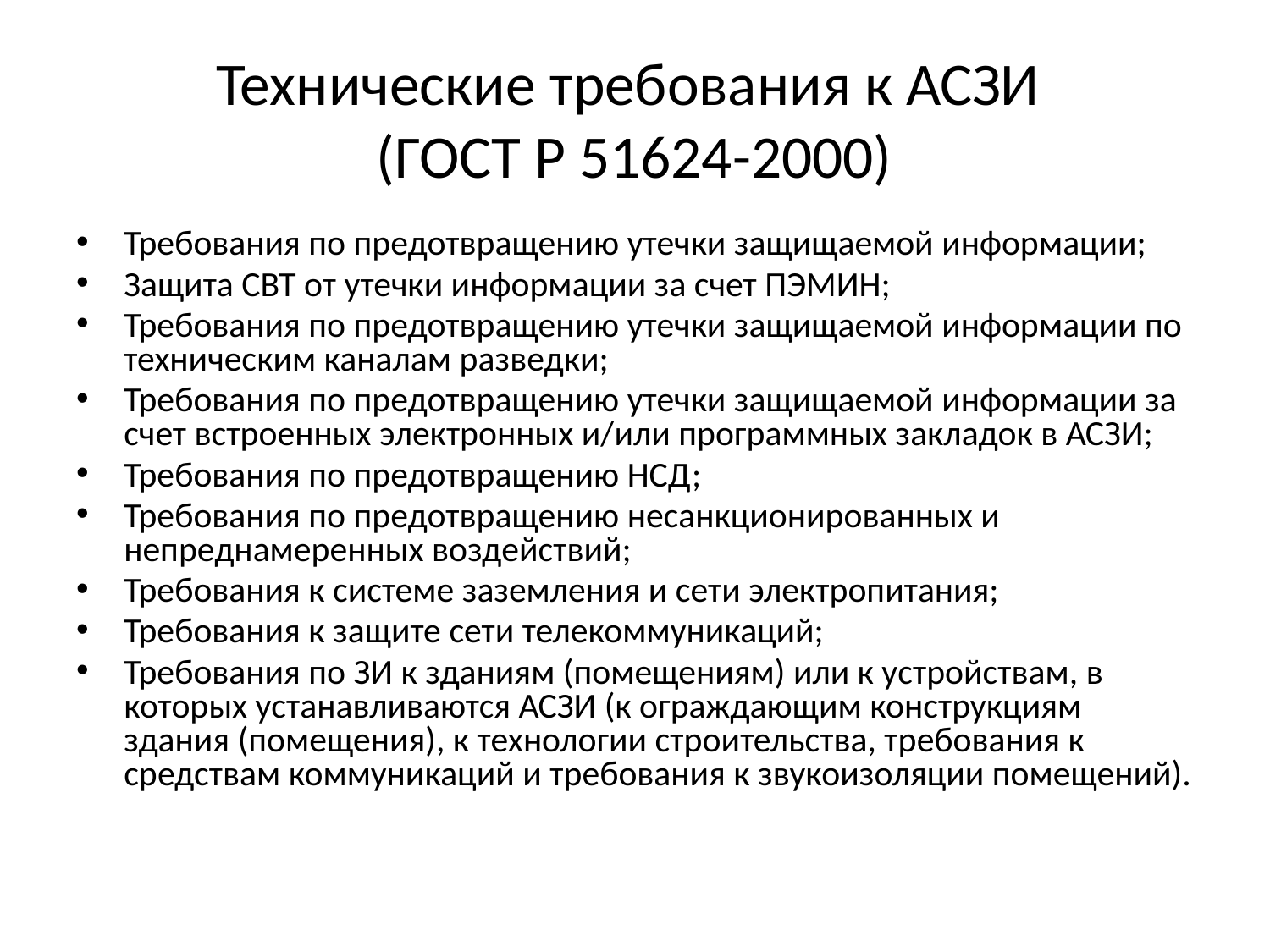

# Технические требования к АСЗИ (ГОСТ Р 51624-2000)
Требования по предотвращению утечки защищаемой информации;
Защита СВТ от утечки информации за счет ПЭМИН;
Требования по предотвращению утечки защищаемой информации по техническим каналам разведки;
Требования по предотвращению утечки защищаемой информации за счет встроенных электронных и/или программных закладок в АСЗИ;
Требования по предотвращению НСД;
Требования по предотвращению несанкционированных и непреднамеренных воздействий;
Требования к системе заземления и сети электропитания;
Требования к защите сети телекоммуникаций;
Требования по ЗИ к зданиям (помещениям) или к устройствам, в которых устанавливаются АСЗИ (к ограждающим конструкциям здания (помещения), к технологии строительства, требования к средствам коммуникаций и требования к звукоизоляции помещений).